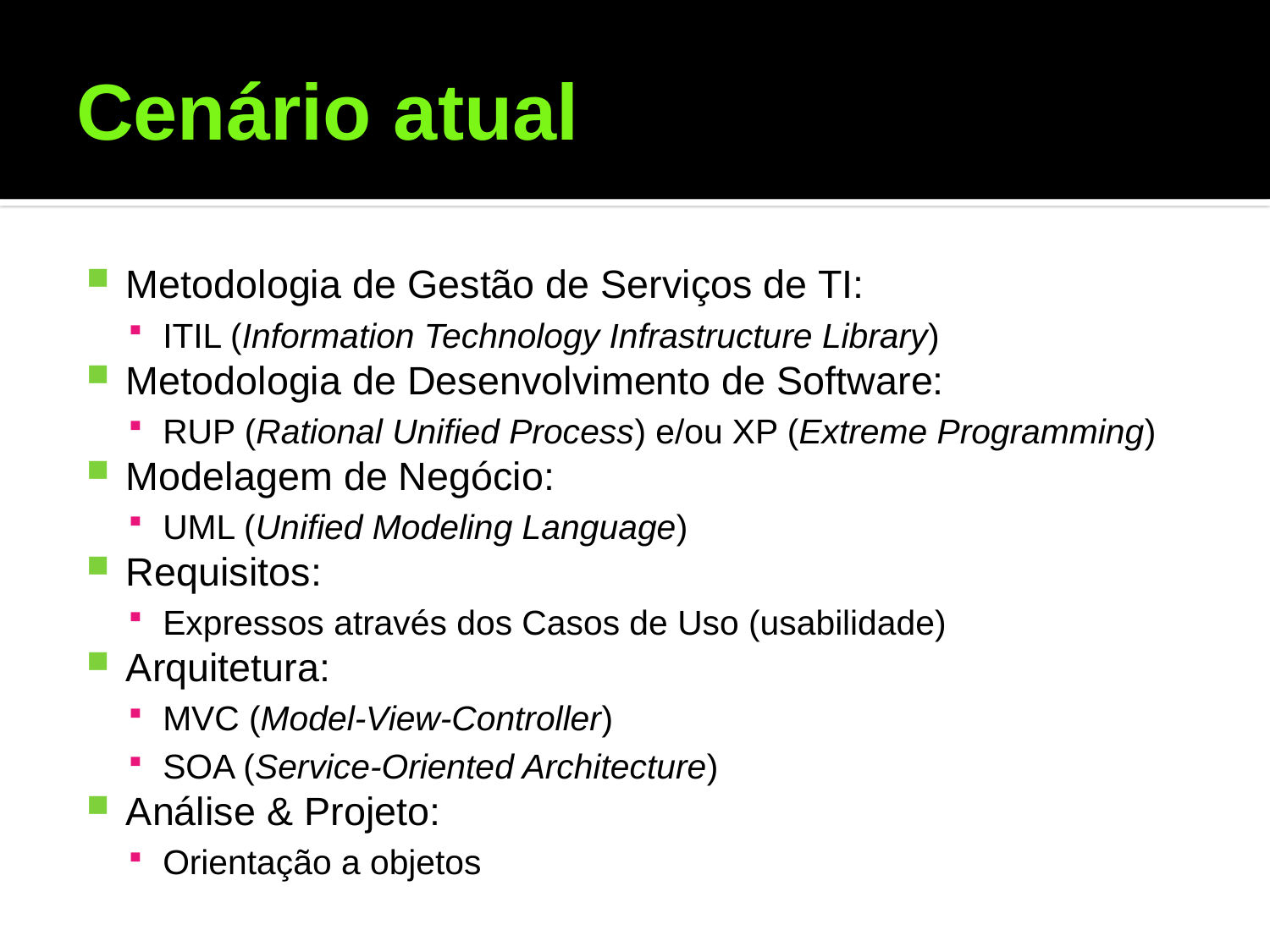

# Cenário atual
Metodologia de Gestão de Serviços de TI:
ITIL (Information Technology Infrastructure Library)
Metodologia de Desenvolvimento de Software:
RUP (Rational Unified Process) e/ou XP (Extreme Programming)
Modelagem de Negócio:
UML (Unified Modeling Language)
Requisitos:
Expressos através dos Casos de Uso (usabilidade)
Arquitetura:
MVC (Model-View-Controller)
SOA (Service-Oriented Architecture)
Análise & Projeto:
Orientação a objetos